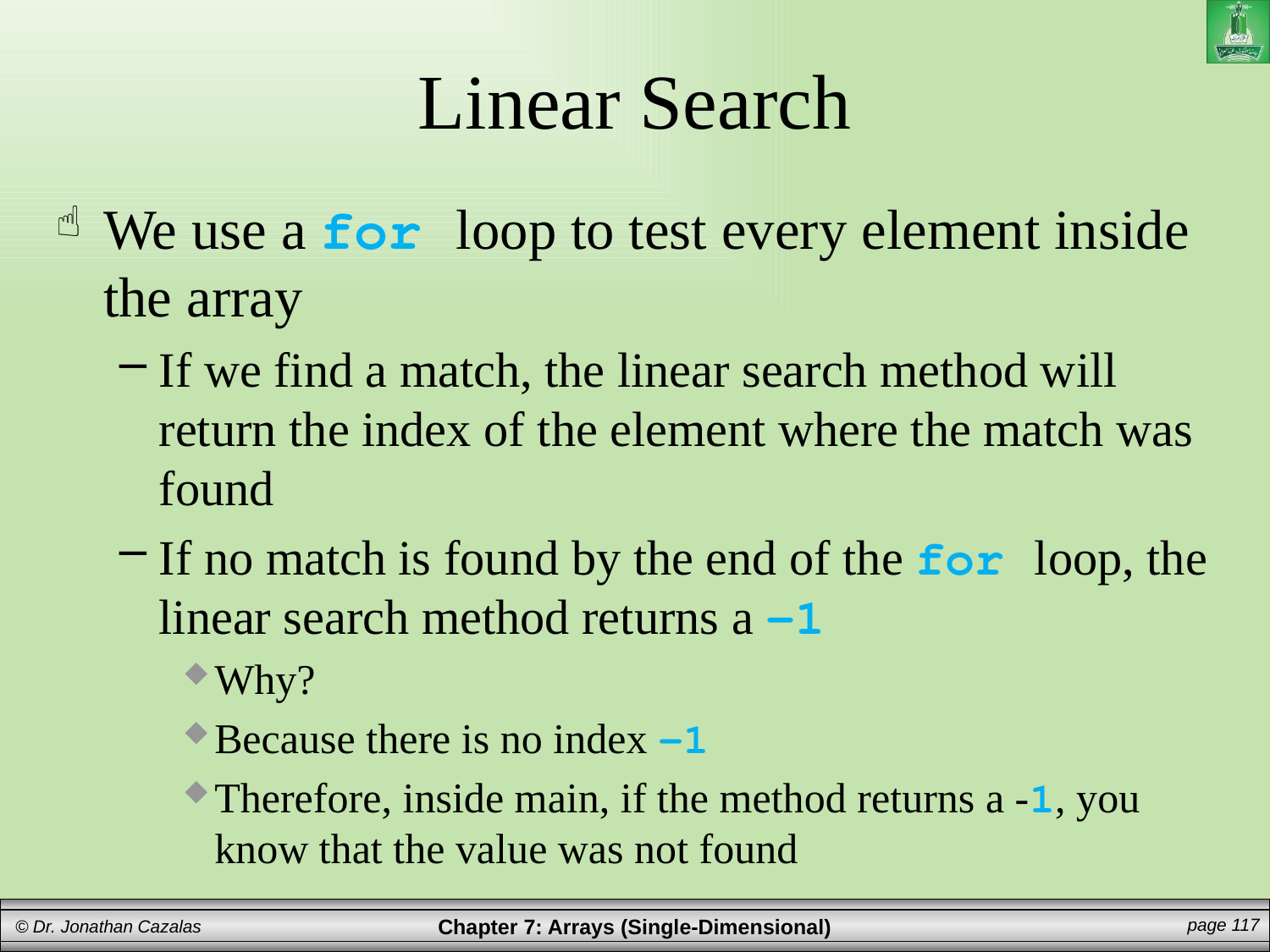

# Linear Search
We use a for loop to test every element inside the array
If we find a match, the linear search method will return the index of the element where the match was found
If no match is found by the end of the for loop, the linear search method returns a -1
Why?
Because there is no index -1
Therefore, inside main, if the method returns a -1, you know that the value was not found